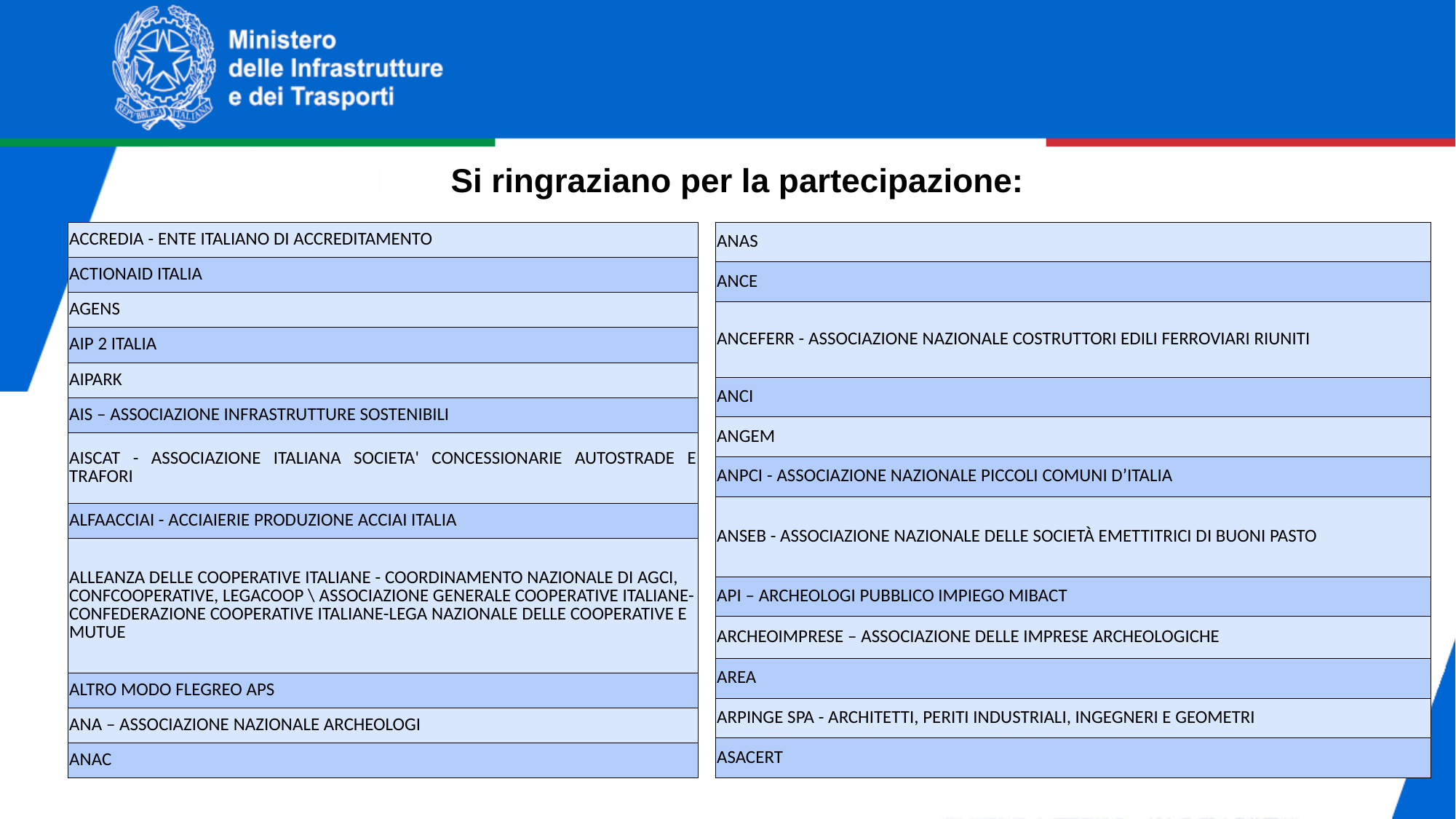

Si ringraziano per la partecipazione:
| ACCREDIA - ENTE ITALIANO DI ACCREDITAMENTO |
| --- |
| ACTIONAID ITALIA |
| AGENS |
| AIP 2 ITALIA |
| AIPARK |
| AIS – ASSOCIAZIONE INFRASTRUTTURE SOSTENIBILI |
| AISCAT - ASSOCIAZIONE ITALIANA SOCIETA' CONCESSIONARIE AUTOSTRADE E TRAFORI |
| ALFAACCIAI - ACCIAIERIE PRODUZIONE ACCIAI ITALIA |
| ALLEANZA DELLE COOPERATIVE ITALIANE - COORDINAMENTO NAZIONALE DI AGCI, CONFCOOPERATIVE, LEGACOOP \ ASSOCIAZIONE GENERALE COOPERATIVE ITALIANE- CONFEDERAZIONE COOPERATIVE ITALIANE-LEGA NAZIONALE DELLE COOPERATIVE E MUTUE |
| ALTRO MODO FLEGREO APS |
| ANA – ASSOCIAZIONE NAZIONALE ARCHEOLOGI |
| ANAC |
| ANAS |
| --- |
| ANCE |
| ANCEFERR - ASSOCIAZIONE NAZIONALE COSTRUTTORI EDILI FERROVIARI RIUNITI |
| ANCI |
| ANGEM |
| ANPCI - ASSOCIAZIONE NAZIONALE PICCOLI COMUNI D’ITALIA |
| ANSEB - ASSOCIAZIONE NAZIONALE DELLE SOCIETÀ EMETTITRICI DI BUONI PASTO |
| API – ARCHEOLOGI PUBBLICO IMPIEGO MIBACT |
| ARCHEOIMPRESE – ASSOCIAZIONE DELLE IMPRESE ARCHEOLOGICHE |
| AREA |
| ARPINGE SPA - ARCHITETTI, PERITI INDUSTRIALI, INGEGNERI E GEOMETRI |
| ASACERT |